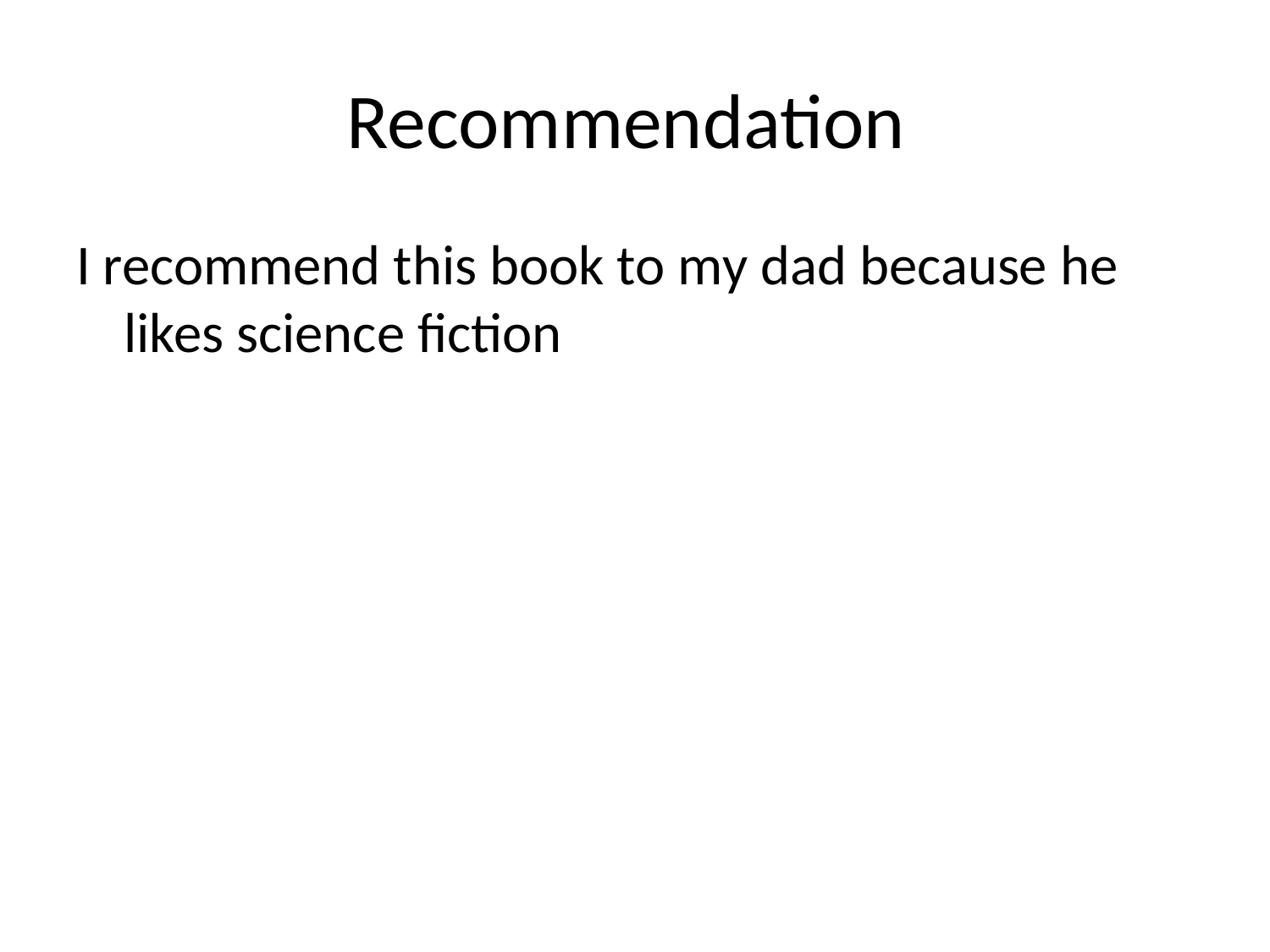

# Recommendation
I recommend this book to my dad because he likes science fiction